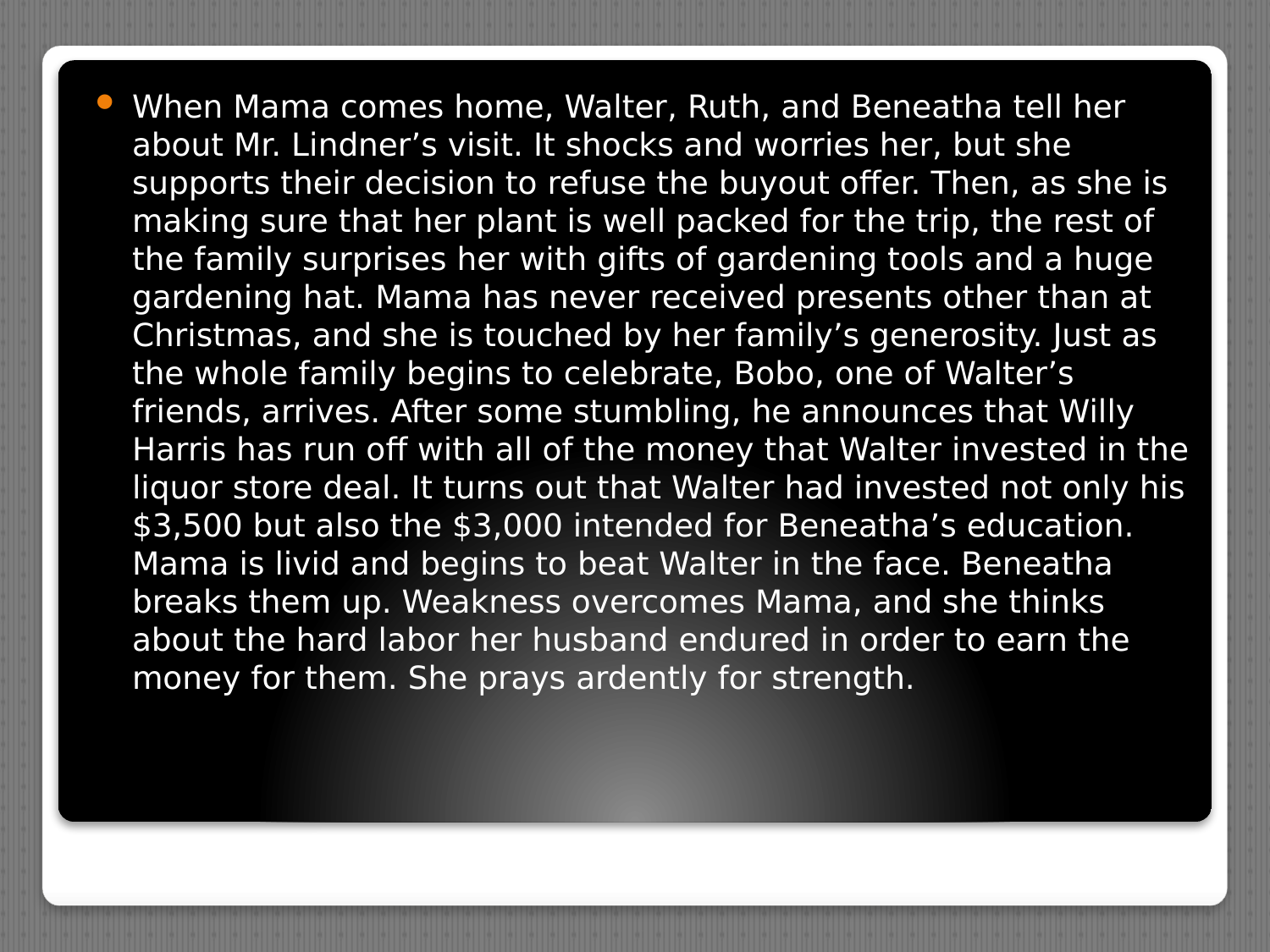

When Mama comes home, Walter, Ruth, and Beneatha tell her about Mr. Lindner’s visit. It shocks and worries her, but she supports their decision to refuse the buyout offer. Then, as she is making sure that her plant is well packed for the trip, the rest of the family surprises her with gifts of gardening tools and a huge gardening hat. Mama has never received presents other than at Christmas, and she is touched by her family’s generosity. Just as the whole family begins to celebrate, Bobo, one of Walter’s friends, arrives. After some stumbling, he announces that Willy Harris has run off with all of the money that Walter invested in the liquor store deal. It turns out that Walter had invested not only his $3,500 but also the $3,000 intended for Beneatha’s education. Mama is livid and begins to beat Walter in the face. Beneatha breaks them up. Weakness overcomes Mama, and she thinks about the hard labor her husband endured in order to earn the money for them. She prays ardently for strength.

#